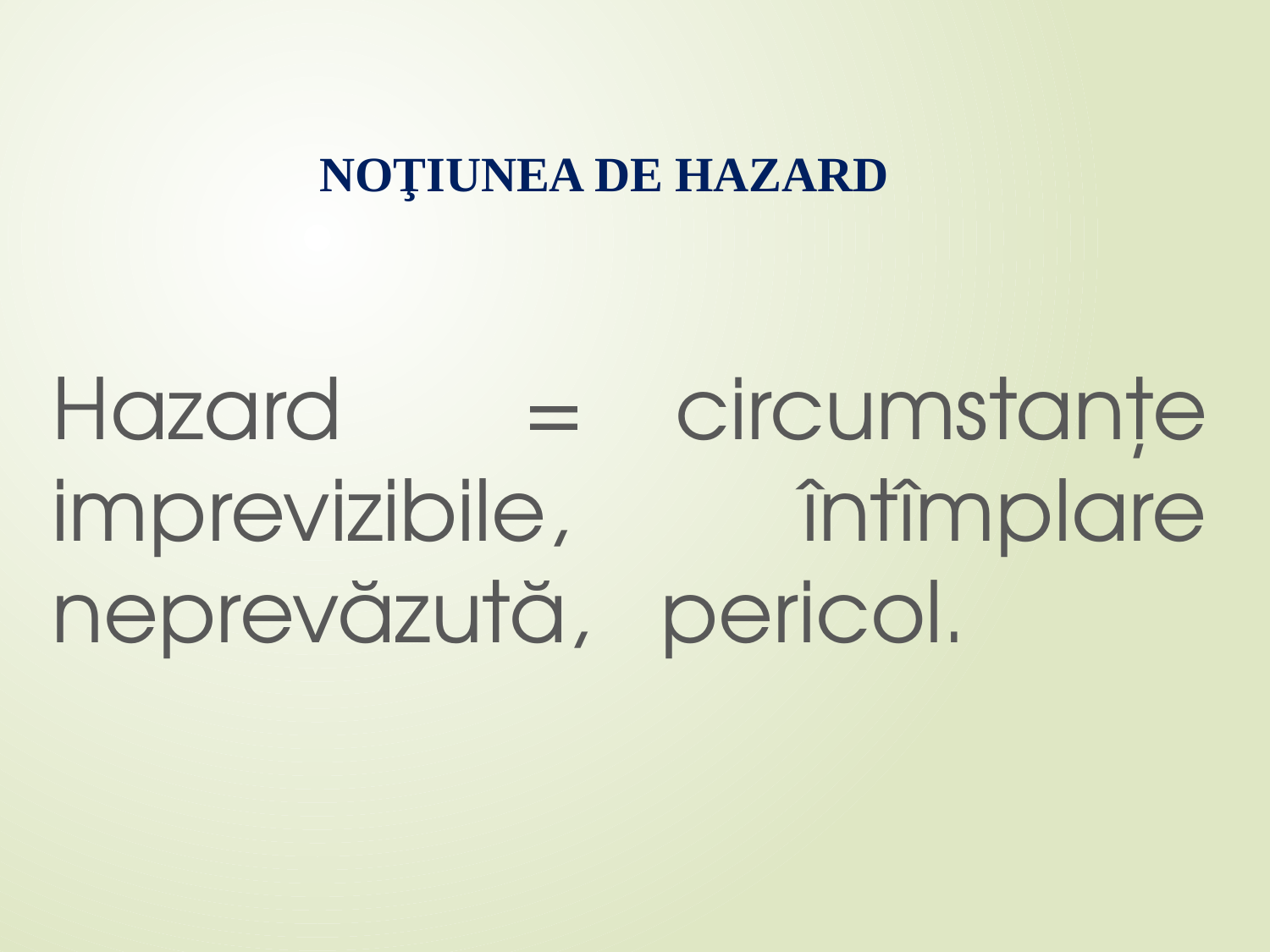

# NOŢIUNEA DE HAZARD
Hazard  = circumstanţe imprevizibile, întîmplare neprevăzută,   pericol.